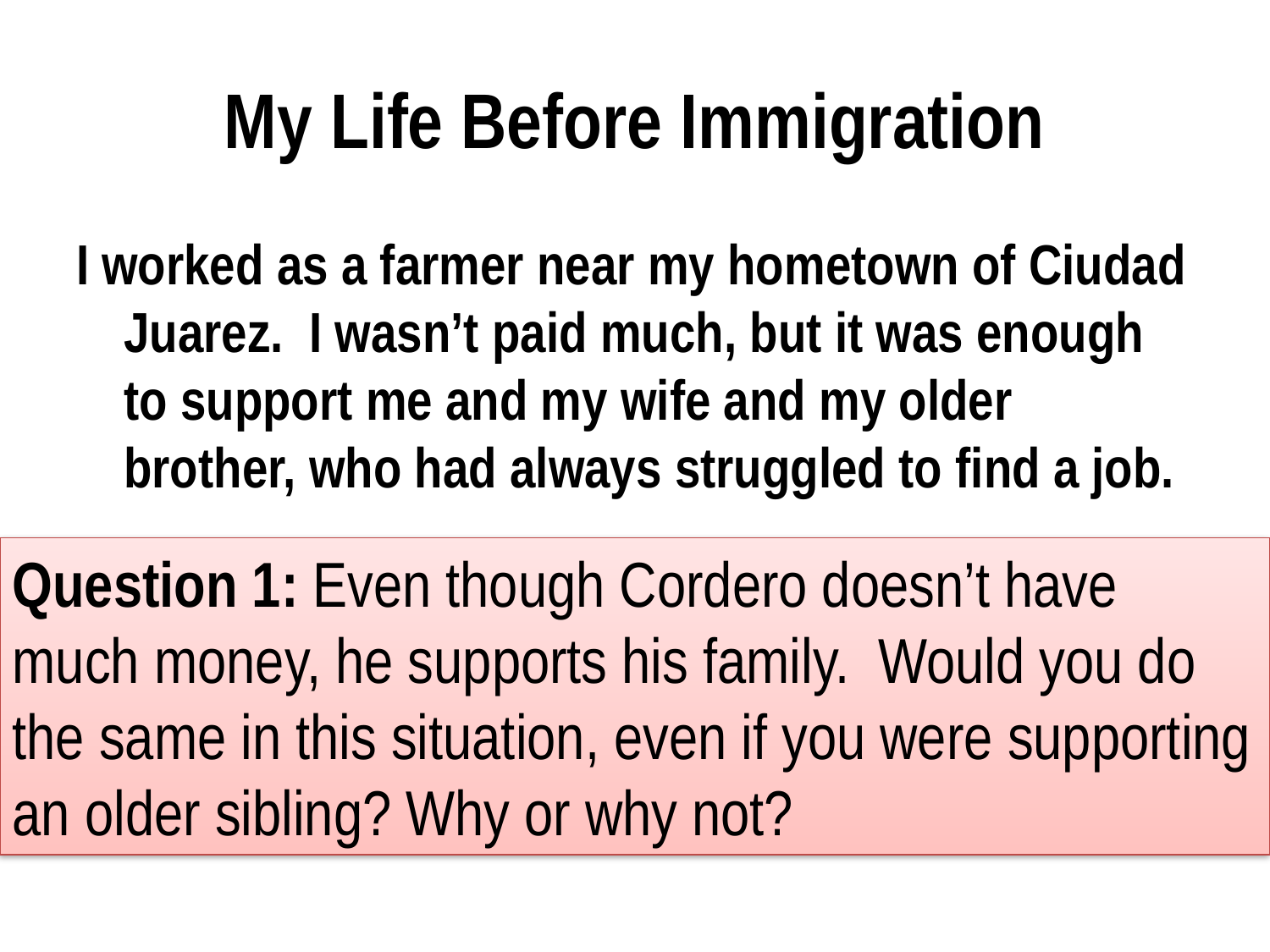

# My Life Before Immigration
I worked as a farmer near my hometown of Ciudad Juarez.  I wasn’t paid much, but it was enough to support me and my wife and my older brother, who had always struggled to find a job.
Question 1: Even though Cordero doesn’t have much money, he supports his family.  Would you do the same in this situation, even if you were supporting an older sibling? Why or why not?